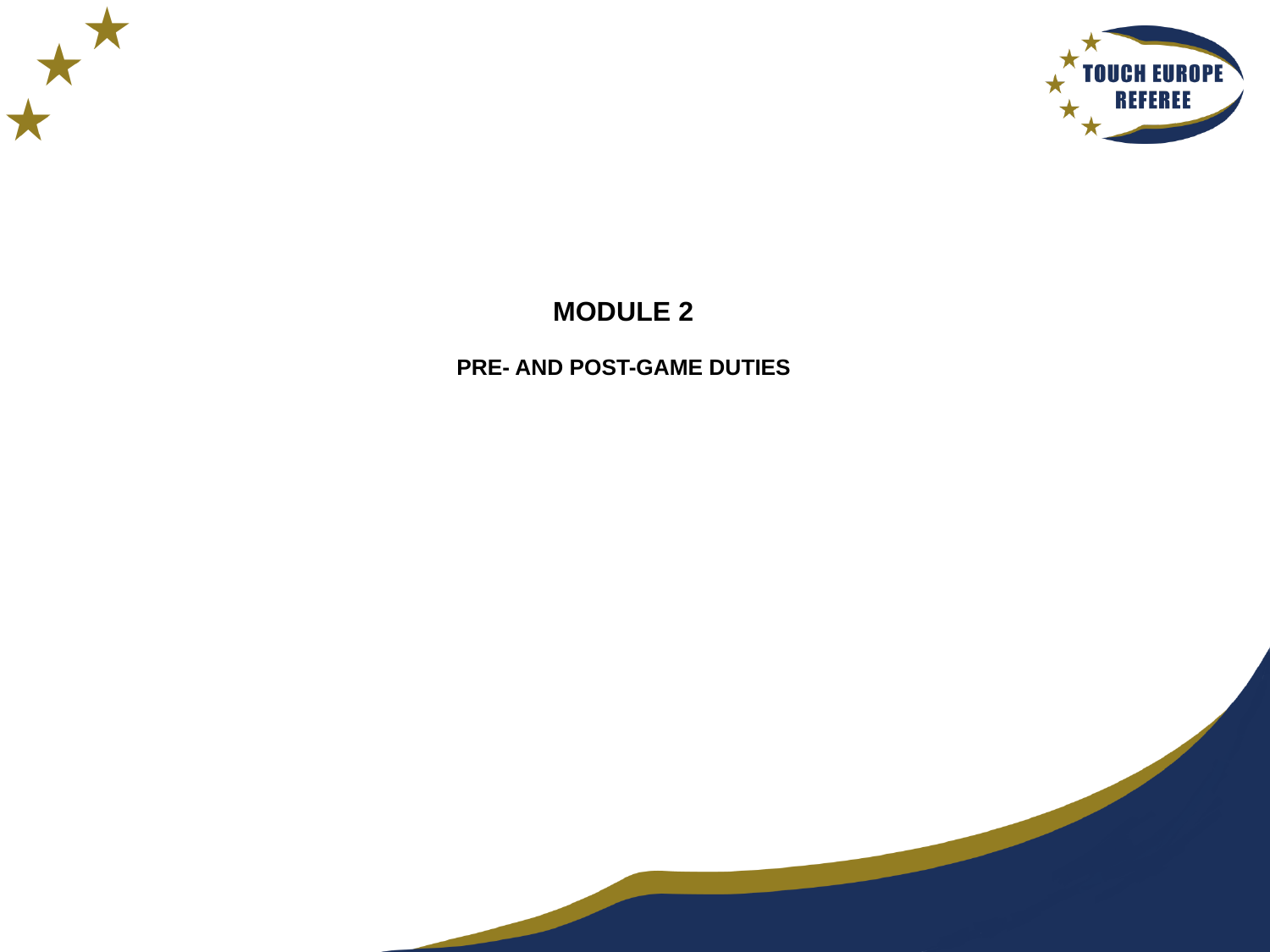

# MODULE 2 PRE- AND POST-GAME DUTIES